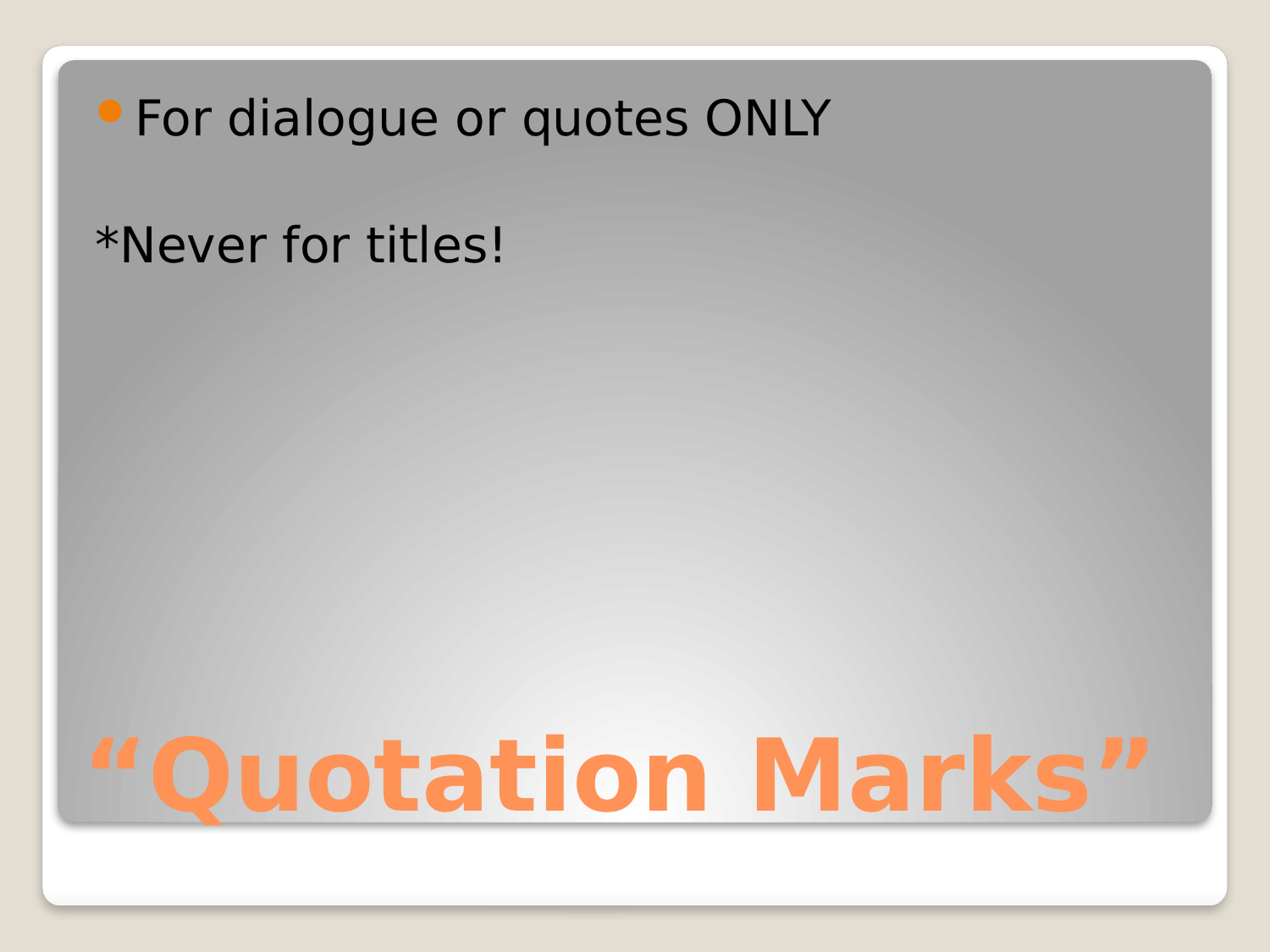

For dialogue or quotes ONLY

*Never for titles!
# “Quotation Marks”